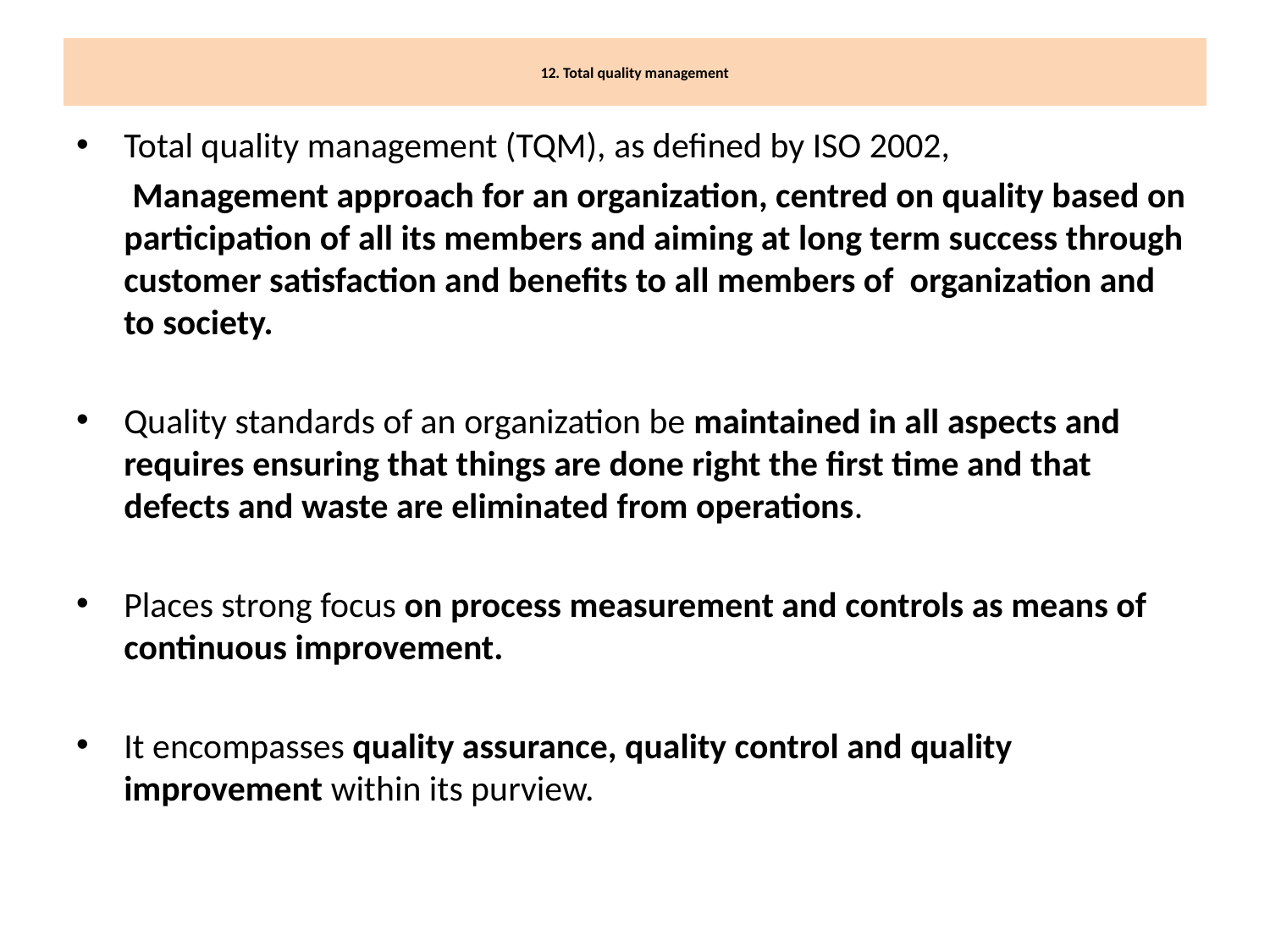

# 12. Total quality management
Total quality management (TQM), as defined by ISO 2002,
       Management approach for an organization, centred on quality based on participation of all its members and aiming at long term success through customer satisfaction and benefits to all members of  organization and to society.

Quality standards of an organization be maintained in all aspects and requires ensuring that things are done right the first time and that defects and waste are eliminated from operations.

Places strong focus on process measurement and controls as means of continuous improvement.

It encompasses quality assurance, quality control and quality improvement within its purview.